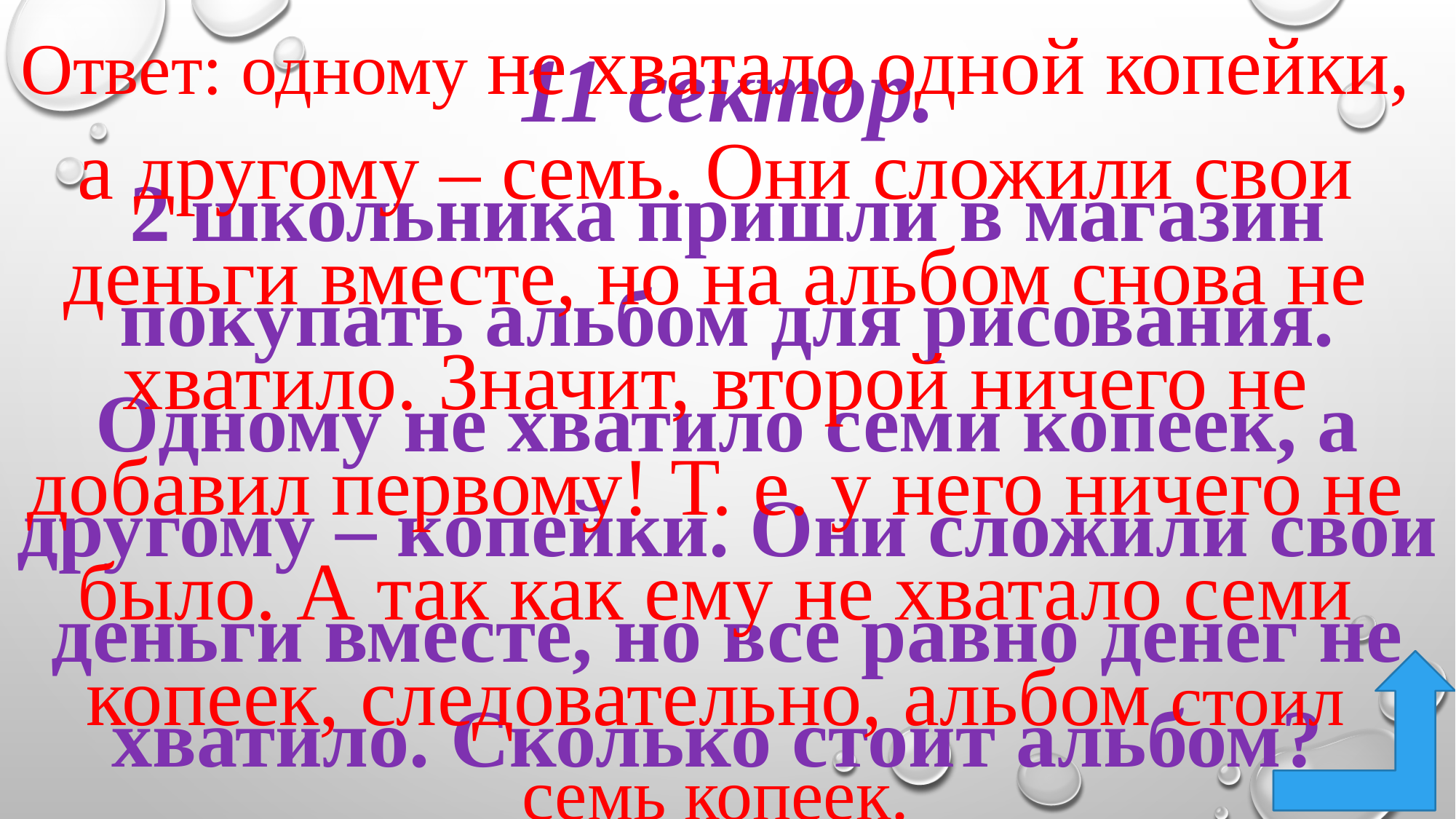

Ответ: одному не хватало одной копейки, а другому – семь. Они сложили свои деньги вместе, но на альбом снова не хватило. Значит, второй ничего не добавил первому! Т. е. у него ничего не было. А так как ему не хватало семи копеек, следовательно, альбом стоил семь копеек.
11 сектор.
2 школьника пришли в магазин покупать альбом для рисования. Одному не хватило семи копеек, а другому – копейки. Они сложили свои деньги вместе, но все равно денег не хватило. Сколько стоит альбом?